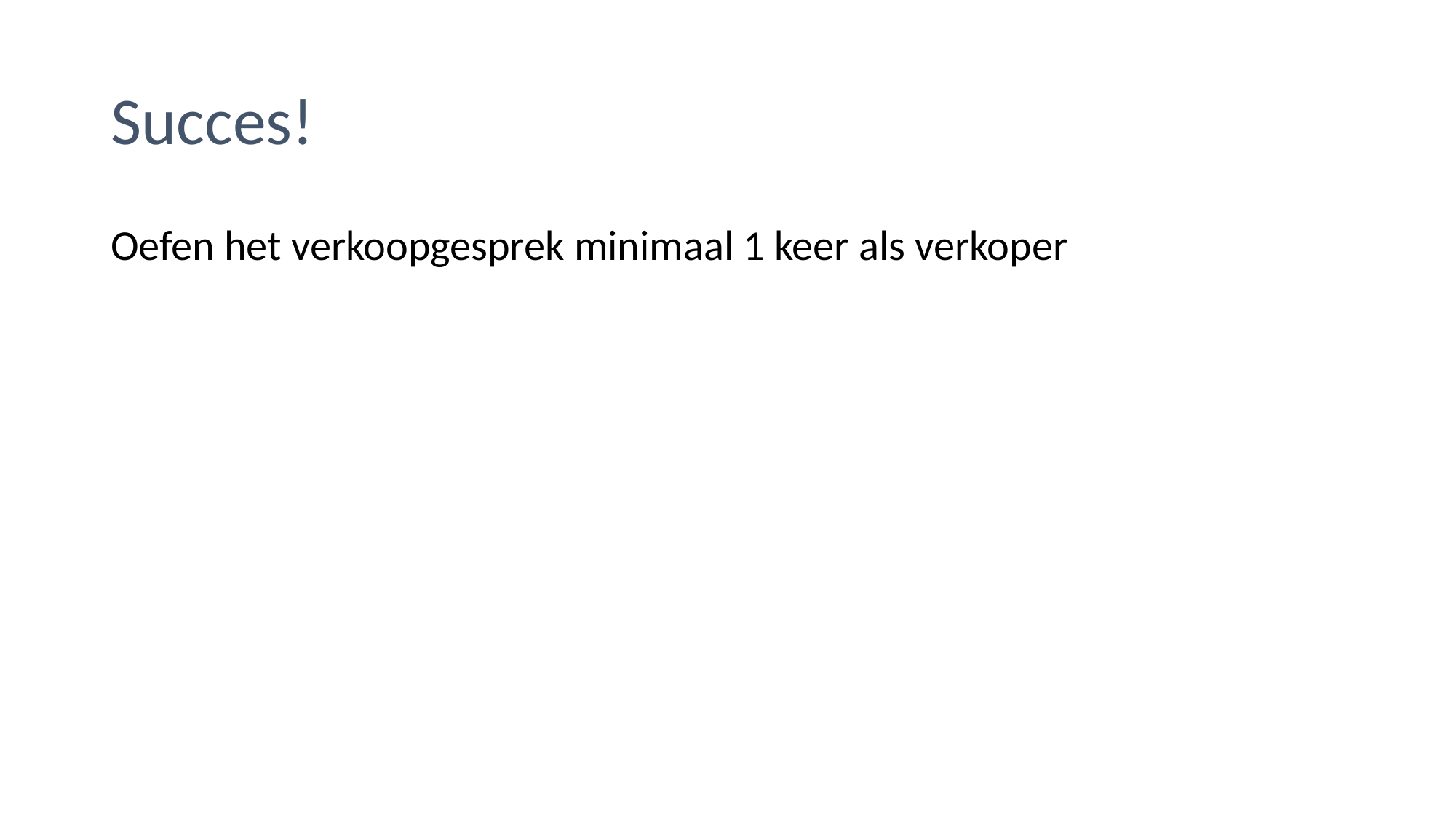

# Succes!
Oefen het verkoopgesprek minimaal 1 keer als verkoper